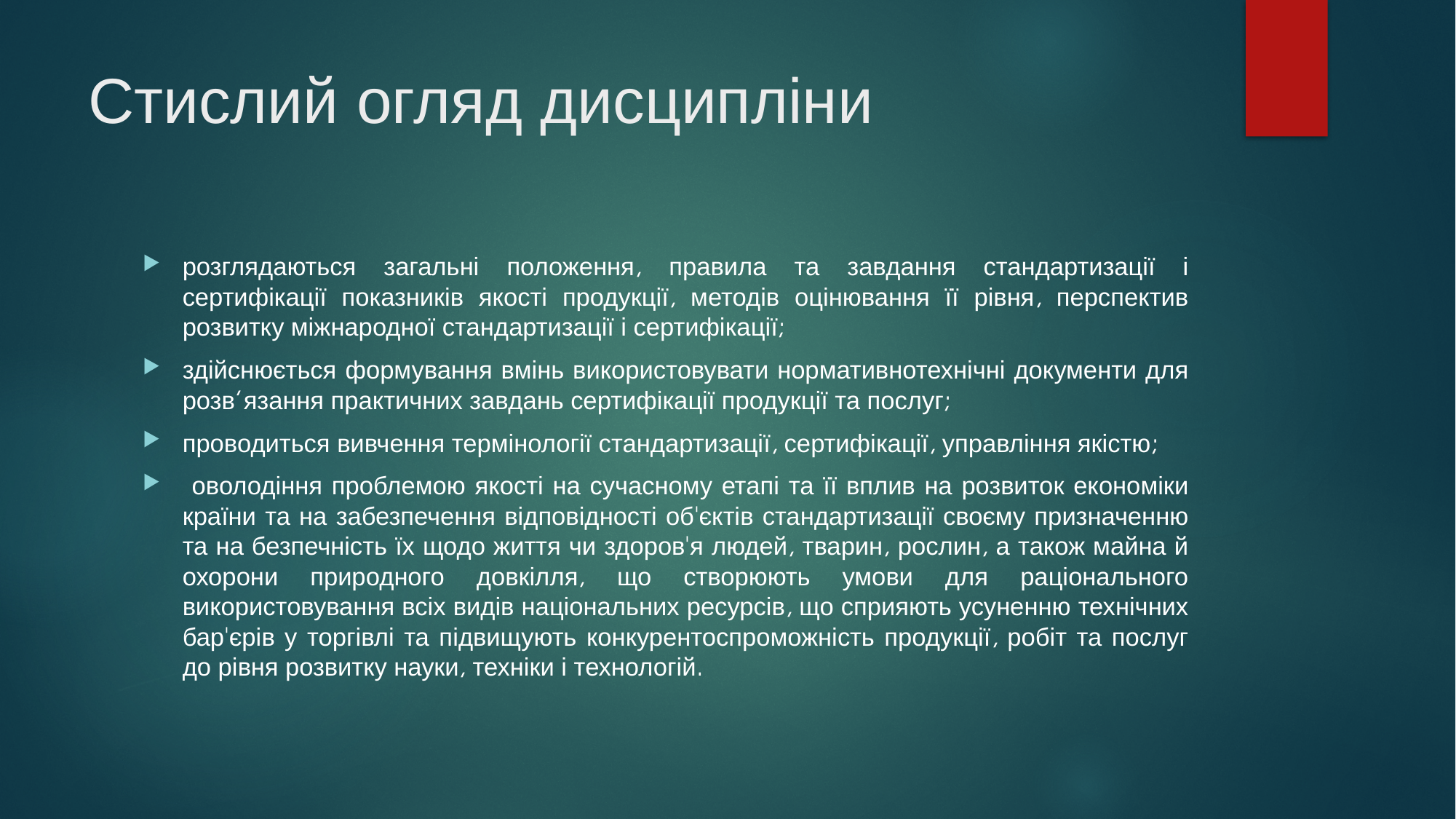

# Стислий огляд дисципліни
розглядаються загальні положення, правила та завдання стандартизації і сертифікації показників якості продукції, методів оцінювання її рівня, перспектив розвитку міжнародної стандартизації і сертифікації;
здійснюється формування вмінь використовувати нормативнотехнічні документи для розв’язання практичних завдань сертифікації продукції та послуг;
проводиться вивчення термінології стандартизації, сертифікації, управління якістю;
 оволодіння проблемою якості на сучасному етапі та її вплив на розвиток економіки країни та на забезпечення відповідності об'єктів стандартизації своєму призначенню та на безпечність їх щодо життя чи здоров'я людей, тварин, рослин, а також майна й охорони природного довкілля, що створюють умови для раціонального використовування всіх видів національних ресурсів, що сприяють усуненню технічних бар'єрів у торгівлі та підвищують конкурентоспроможність продукції, робіт та послуг до рівня розвитку науки, техніки і технологій.